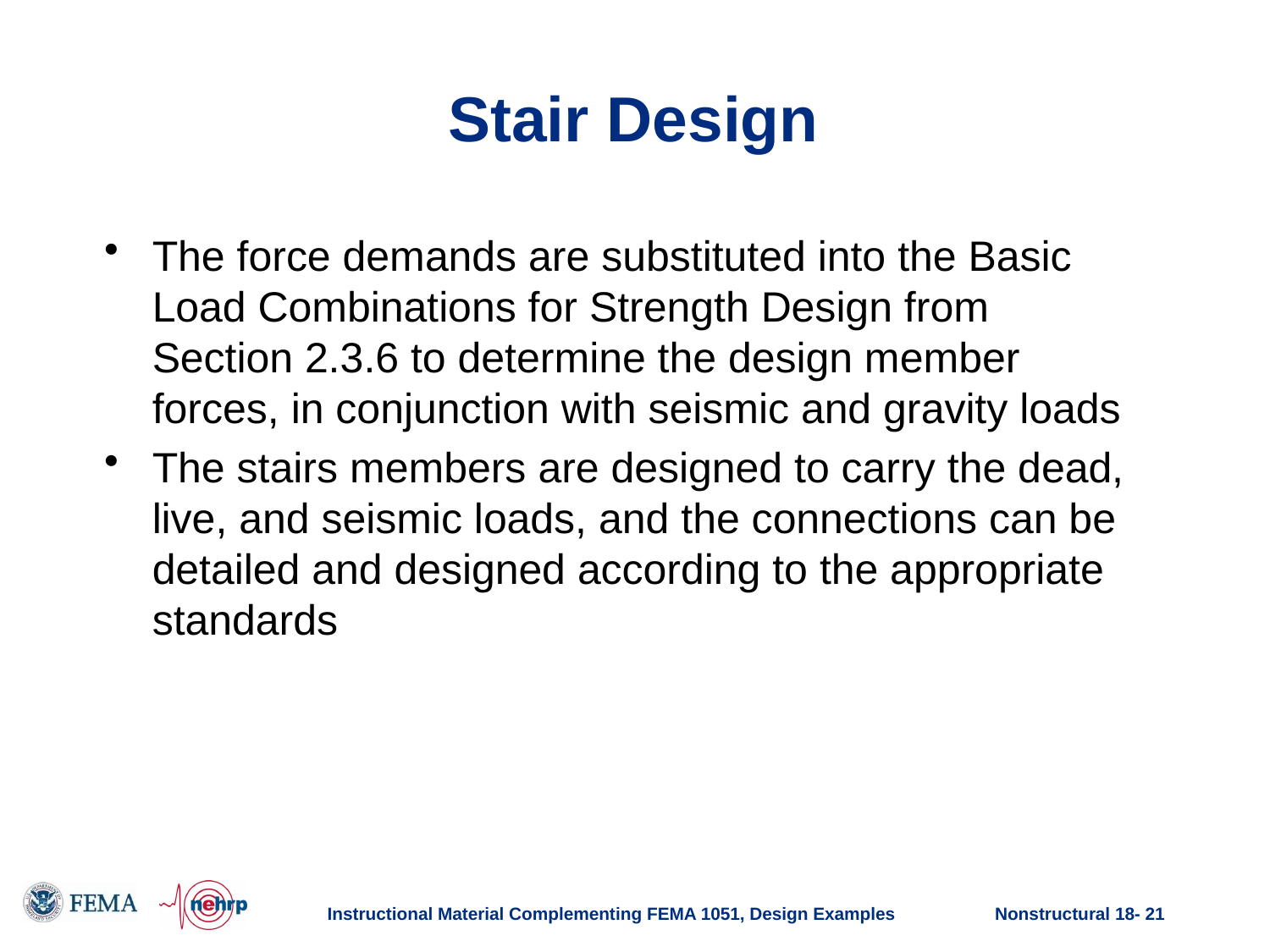

# Stair Design
The force demands are substituted into the Basic Load Combinations for Strength Design from Section 2.3.6 to determine the design member forces, in conjunction with seismic and gravity loads
The stairs members are designed to carry the dead, live, and seismic loads, and the connections can be detailed and designed according to the appropriate standards
Instructional Material Complementing FEMA 1051, Design Examples
Nonstructural 18- 21